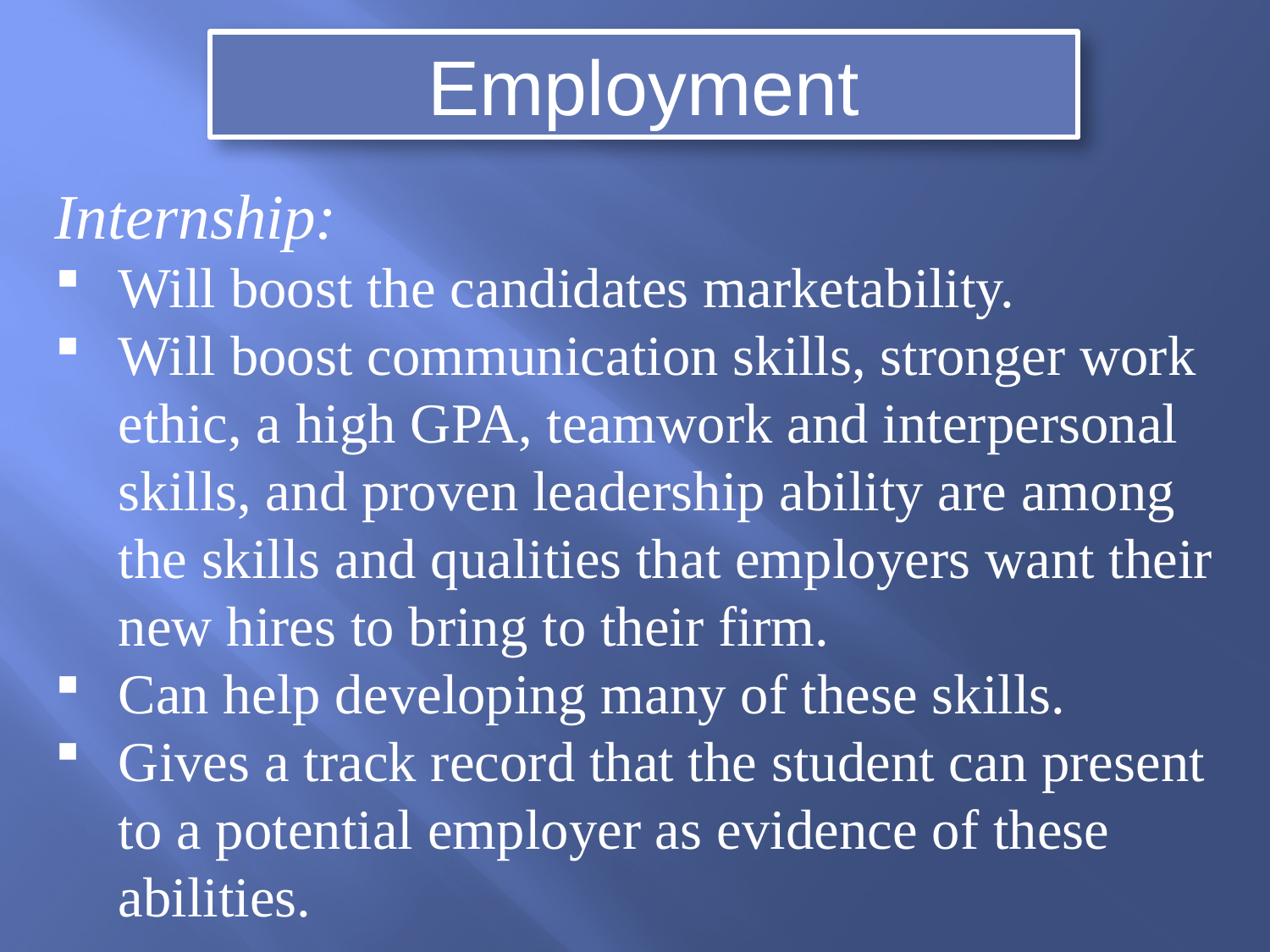

Employment
Internship:
Will boost the candidates marketability.
Will boost communication skills, stronger work ethic, a high GPA, teamwork and interpersonal skills, and proven leadership ability are among the skills and qualities that employers want their new hires to bring to their firm.
Can help developing many of these skills.
Gives a track record that the student can present to a potential employer as evidence of these abilities.